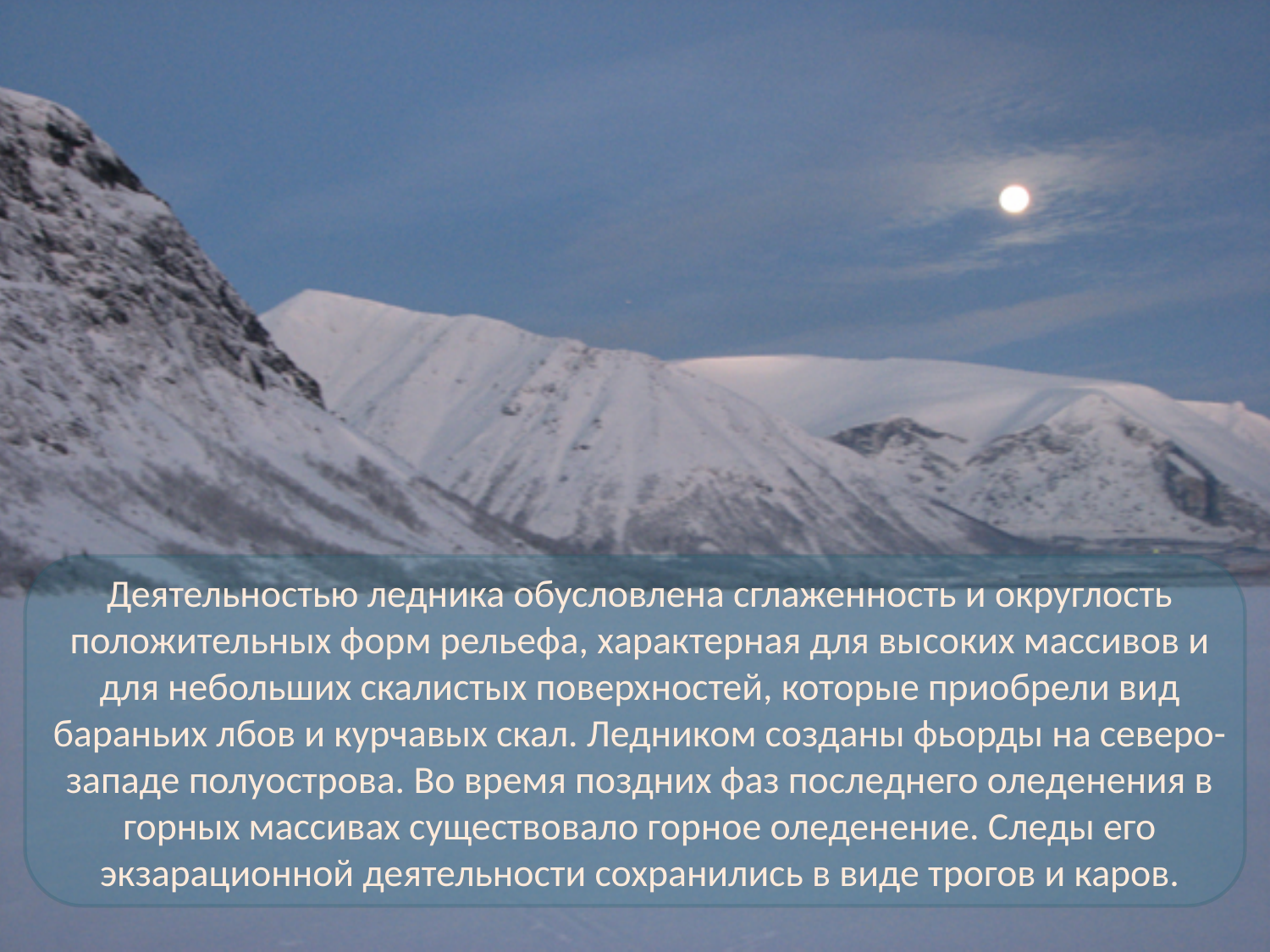

# Деятельностью ледника обусловлена сглаженность и округлость положительных форм рельефа, характерная для высоких массивов и для небольших скалистых поверхностей, которые приобрели вид бараньих лбов и курчавых скал. Ледником созданы фьорды на северо-западе полуострова. Во время поздних фаз последнего оледенения в горных массивах существовало горное оледенение. Следы его экзарационной деятельности сохранились в виде трогов и каров.